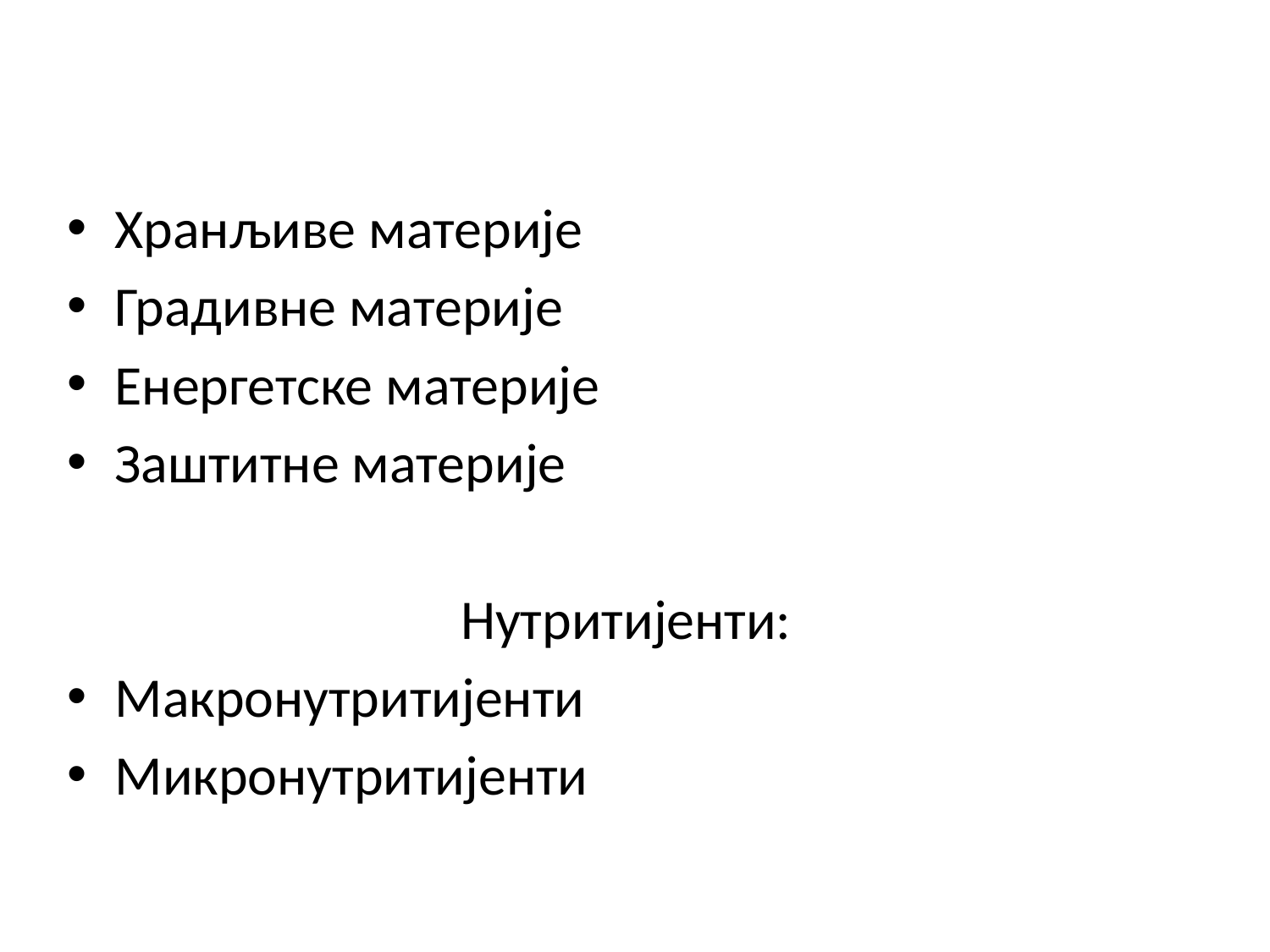

Хранљиве материје
Градивне материје
Енергетске материје
Заштитне материје

Нутритијенти:
Макронутритијенти
Микронутритијенти